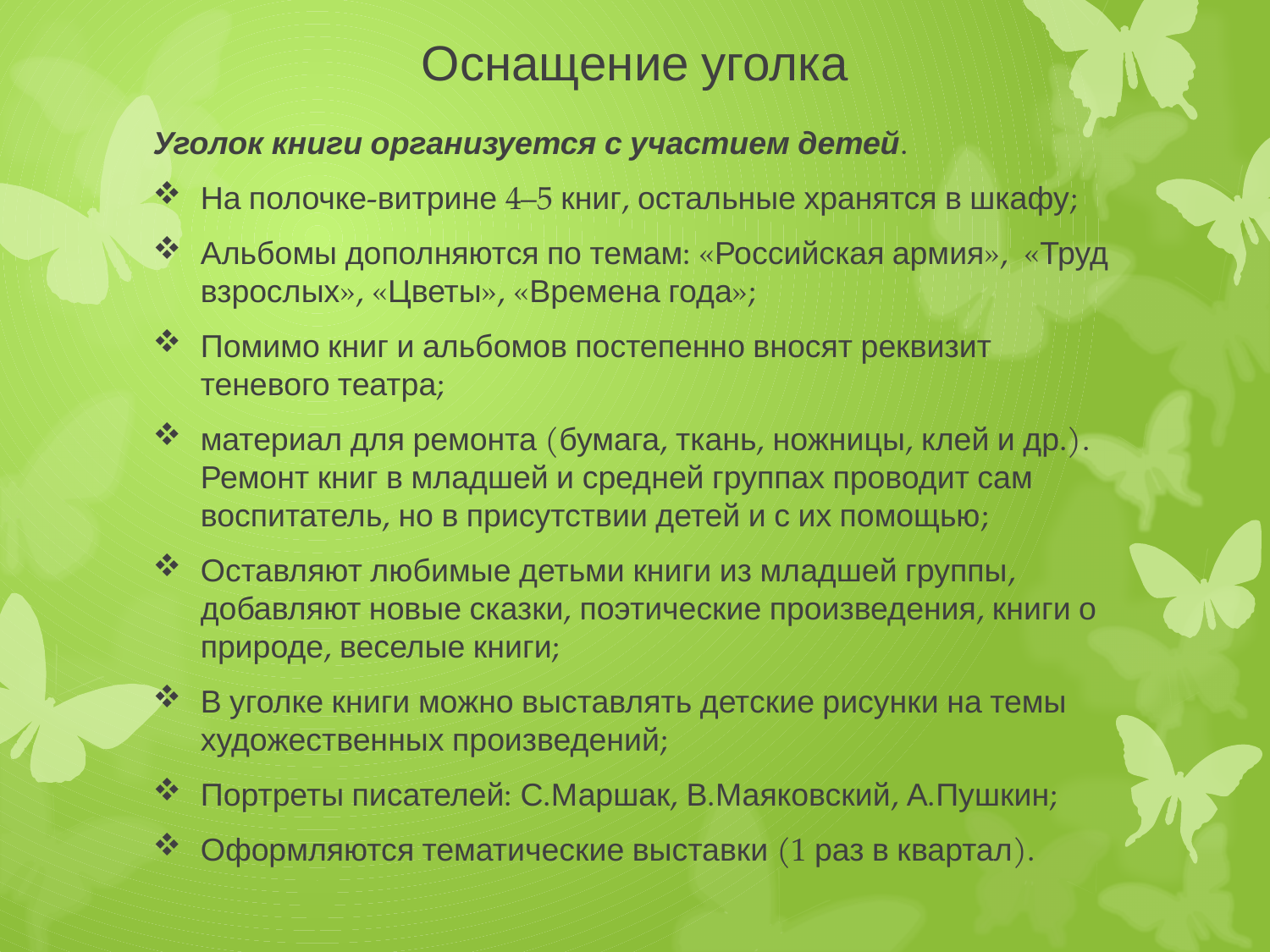

# Оснащение уголка
Уголок книги организуется с участием детей.
На полочке-витрине 4–5 книг, остальные хранятся в шкафу;
Альбомы дополняются по темам: «Российская армия»,  «Труд  взрослых», «Цветы», «Времена года»;​
Помимо книг и альбомов постепенно вносят реквизит теневого театра;
материал для ремонта (бумага, ткань, ножницы, клей и др.). Ремонт книг в младшей и средней группах проводит сам воспитатель, но в присутствии детей и с их помощью;
Оставляют любимые детьми книги из младшей группы, добавляют новые сказки, поэтические произведения, книги о природе, веселые книги;
В уголке книги можно выставлять детские рисунки на темы художественных произведений;
Портреты писателей: С.Маршак, В.Маяковский, А.Пушкин;​
Оформляются тематические выставки (1 раз в квартал).